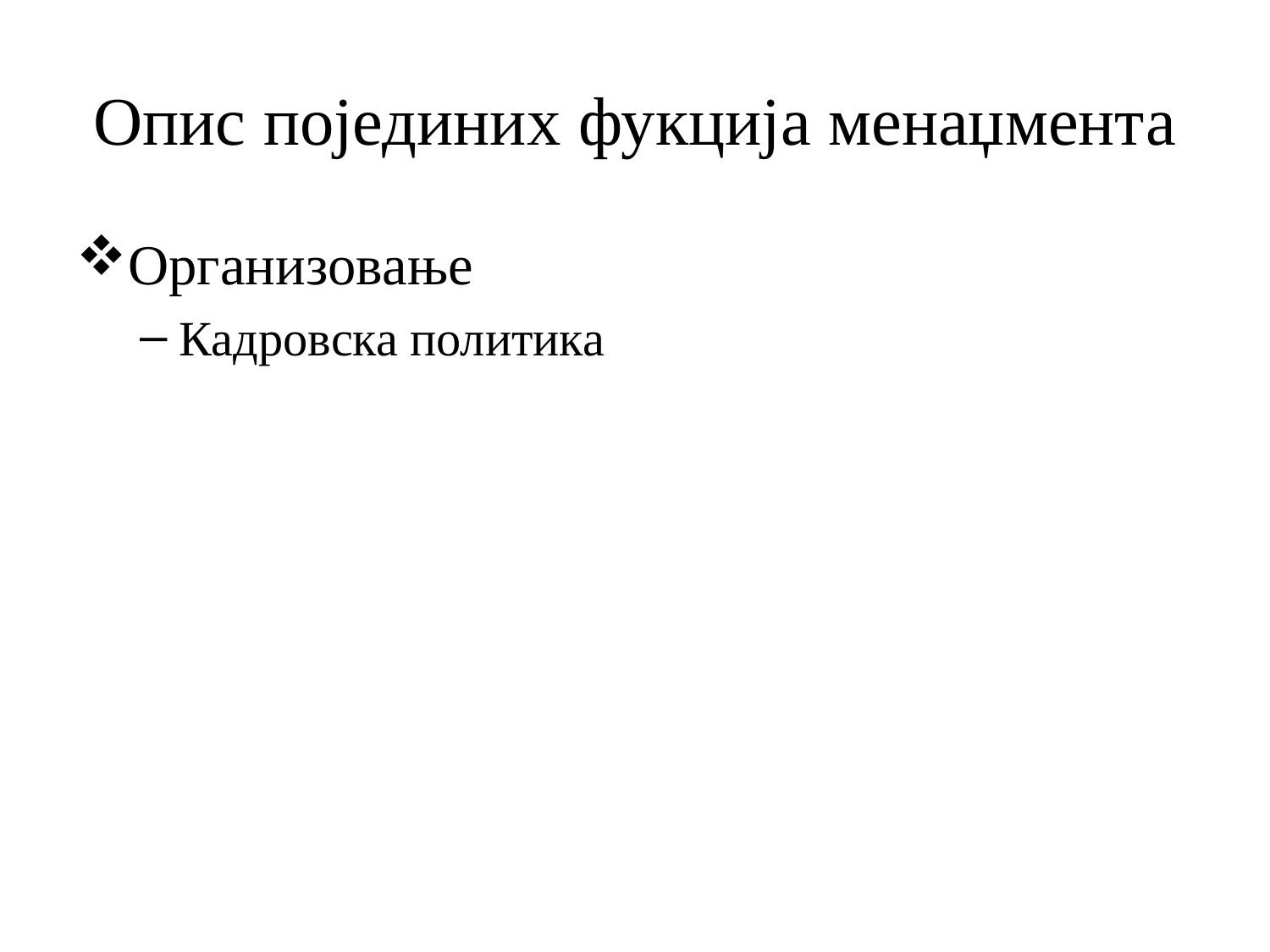

# Опис појединих фукција менаџмента
Организовање
Кадровска политика